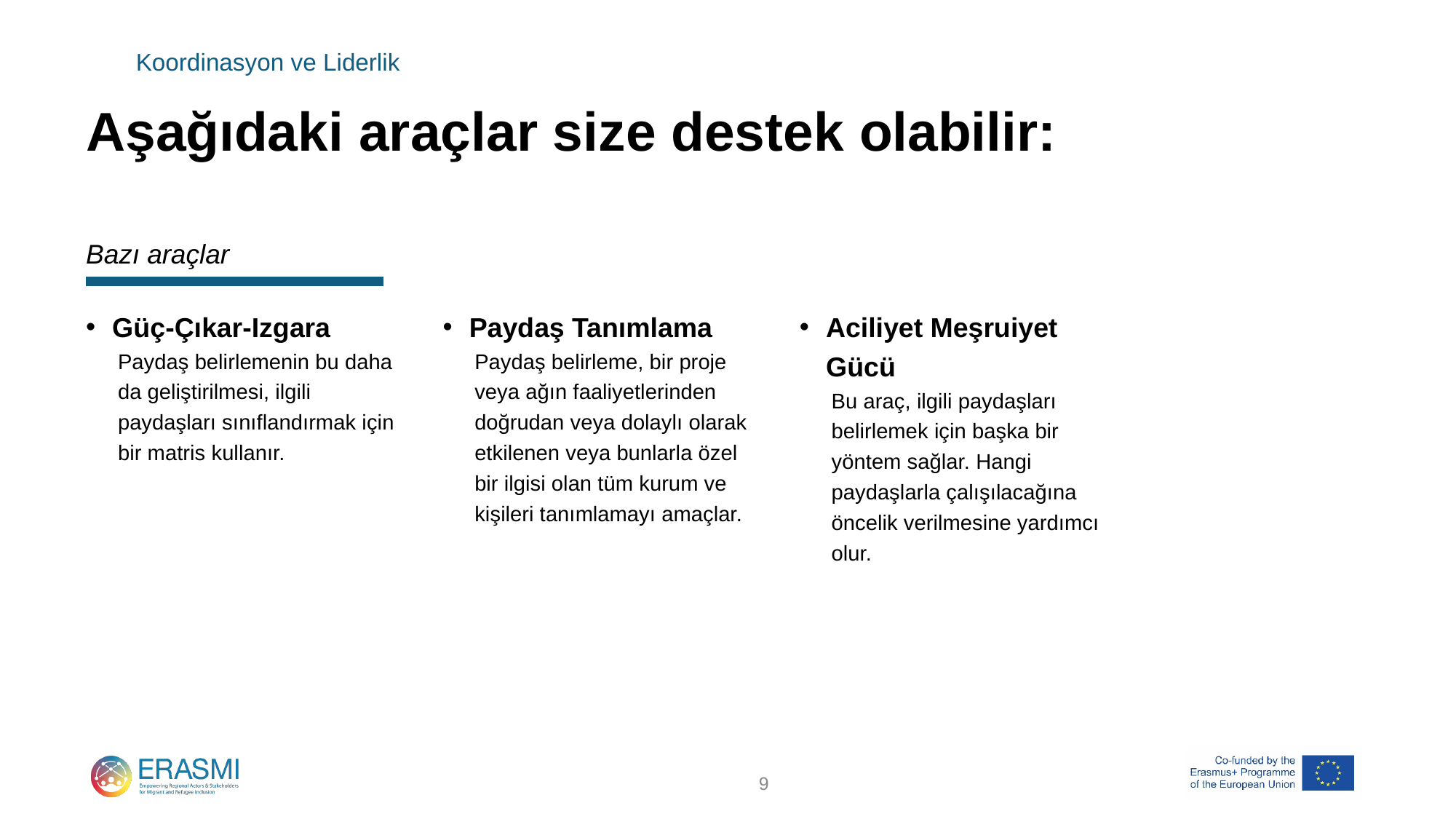

# Aşağıdaki araçlar size destek olabilir:
Bazı araçlar

Güç-Çıkar-Izgara
Paydaş belirlemenin bu daha da geliştirilmesi, ilgili paydaşları sınıflandırmak için bir matris kullanır.

Paydaş Tanımlama
Paydaş belirleme, bir proje veya ağın faaliyetlerinden doğrudan veya dolaylı olarak etkilenen veya bunlarla özel bir ilgisi olan tüm kurum ve kişileri tanımlamayı amaçlar.

Aciliyet Meşruiyet Gücü
Bu araç, ilgili paydaşları belirlemek için başka bir yöntem sağlar. Hangi paydaşlarla çalışılacağına öncelik verilmesine yardımcı olur.